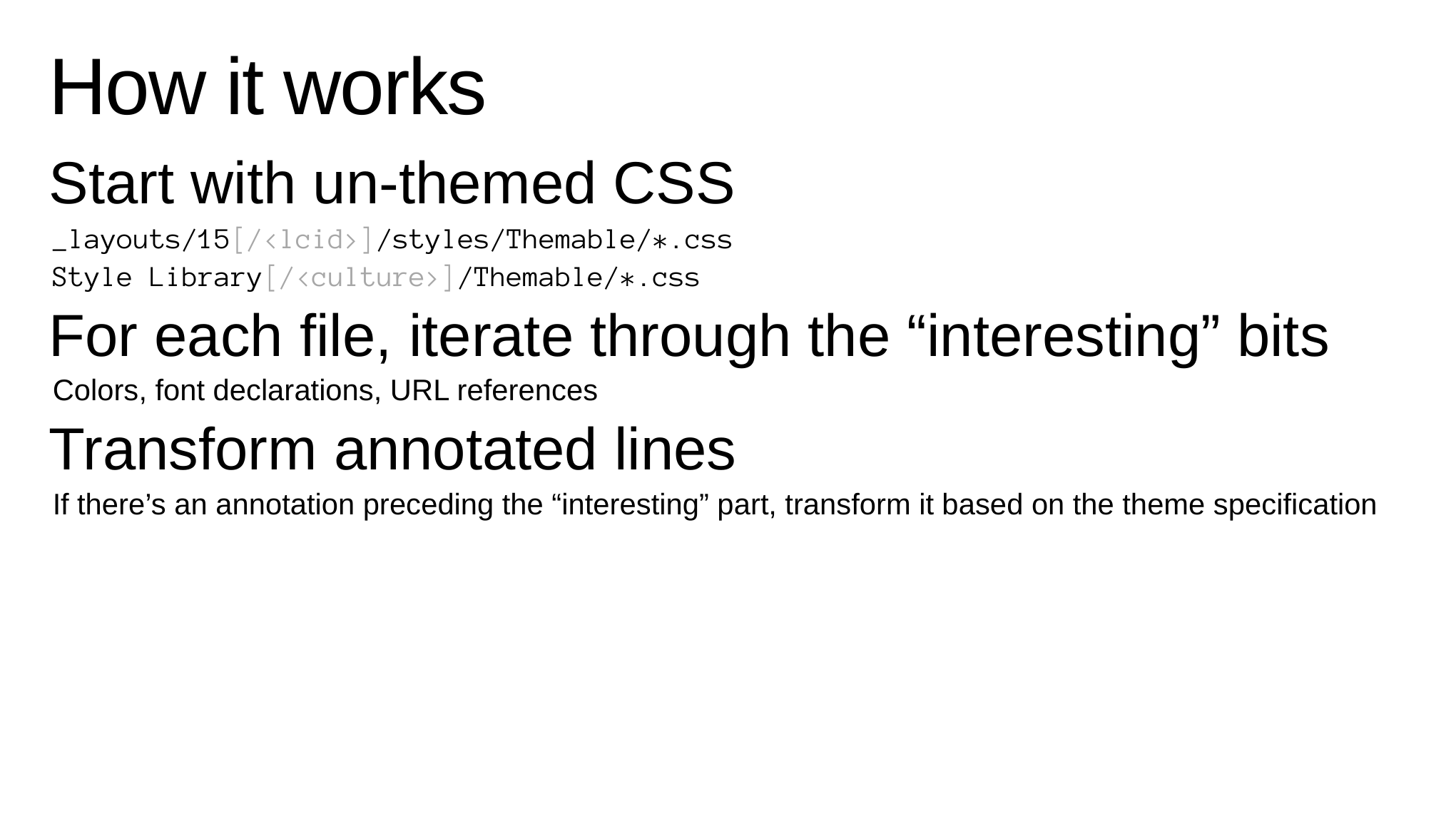

# How it works
Start with un-themed CSS
_layouts/15[/<lcid>]/styles/Themable/*.css
Style Library[/<culture>]/Themable/*.css
For each file, iterate through the “interesting” bits
Colors, font declarations, URL references
Transform annotated lines
If there’s an annotation preceding the “interesting” part, transform it based on the theme specification